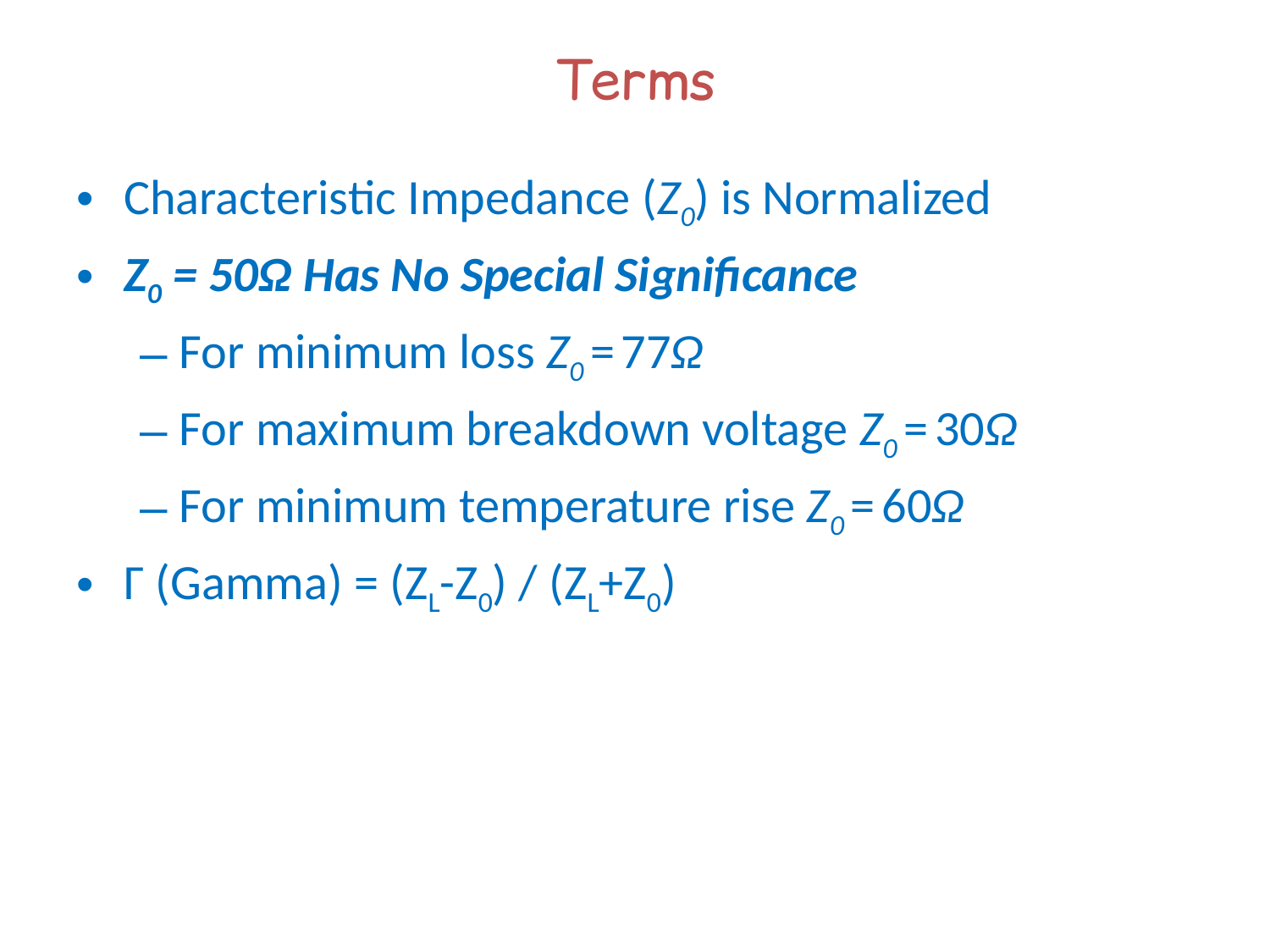

# Terms
Characteristic Impedance (Z0) is Normalized
Z0 = 50Ω Has No Special Significance
For minimum loss Z0 = 77Ω
For maximum breakdown voltage Z0 = 30Ω
For minimum temperature rise Z0 = 60Ω
Γ (Gamma) = (ZL-Z0) / (ZL+Z0)